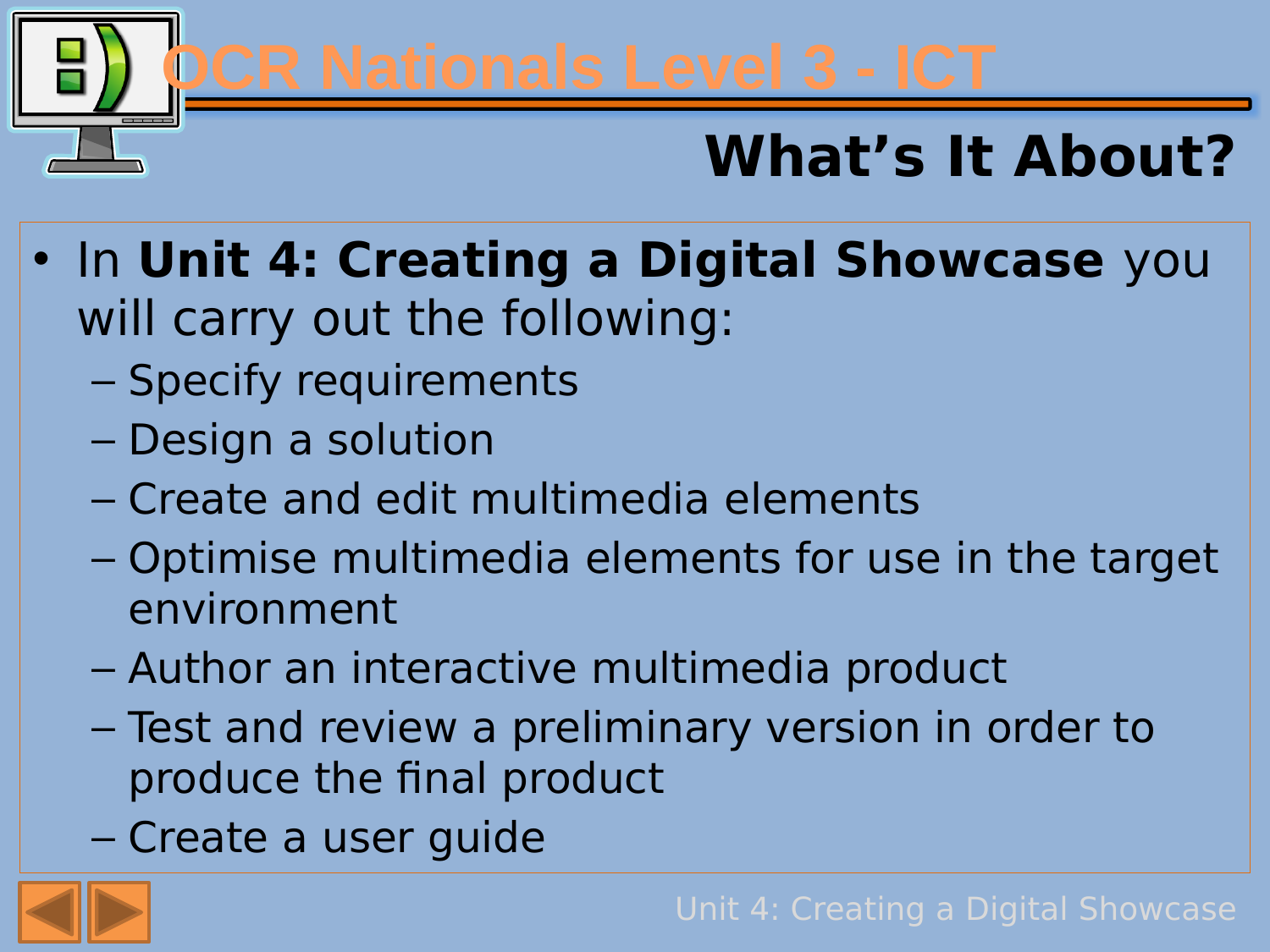

# What’s It About?
In Unit 4: Creating a Digital Showcase you will carry out the following:
Specify requirements
Design a solution
Create and edit multimedia elements
Optimise multimedia elements for use in the target environment
Author an interactive multimedia product
Test and review a preliminary version in order to produce the final product
Create a user guide